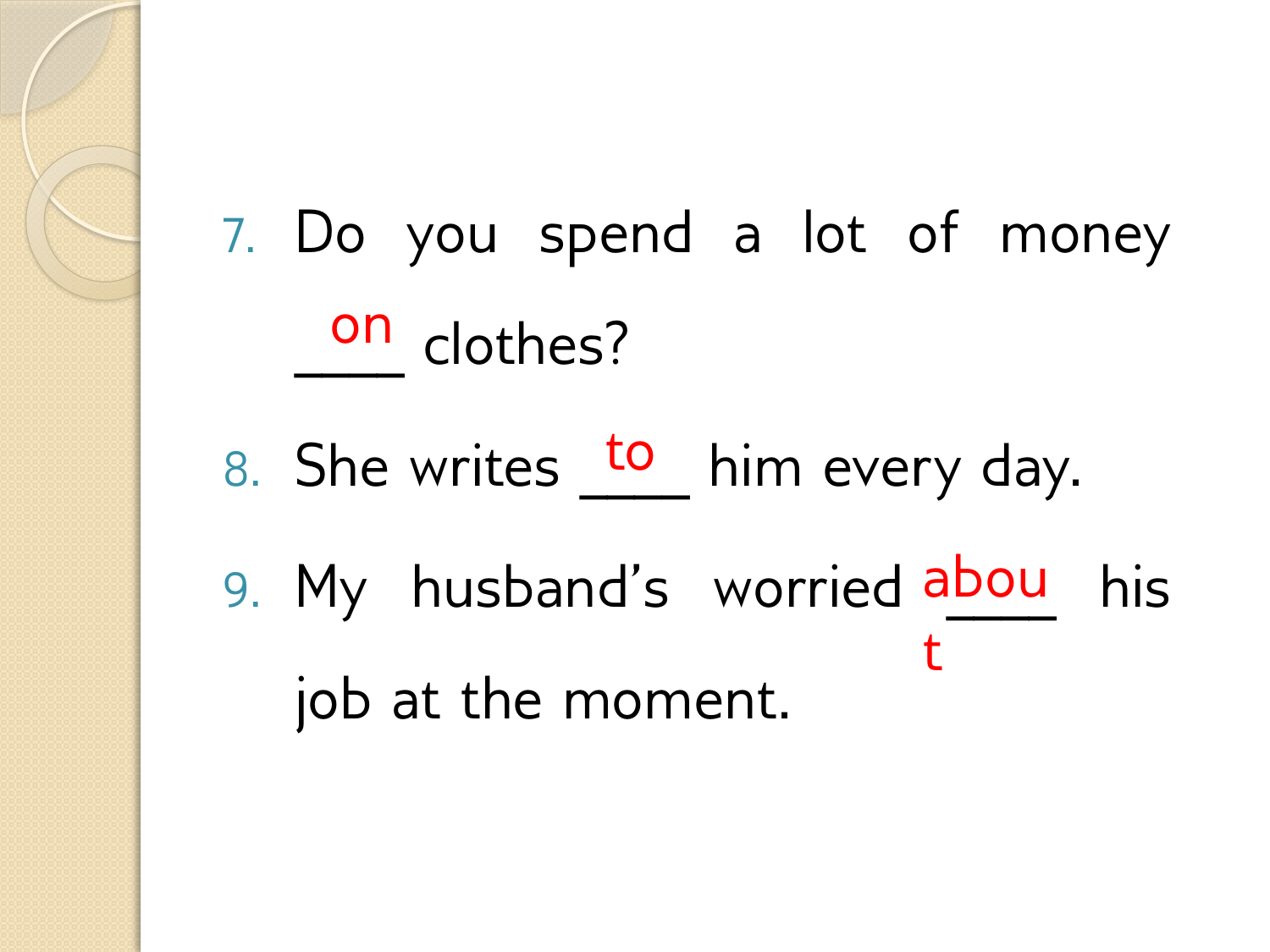

Do you spend a lot of money ____ clothes?
She writes ____ him every day.
My husband’s worried ____ his job at the moment.

on
to
about